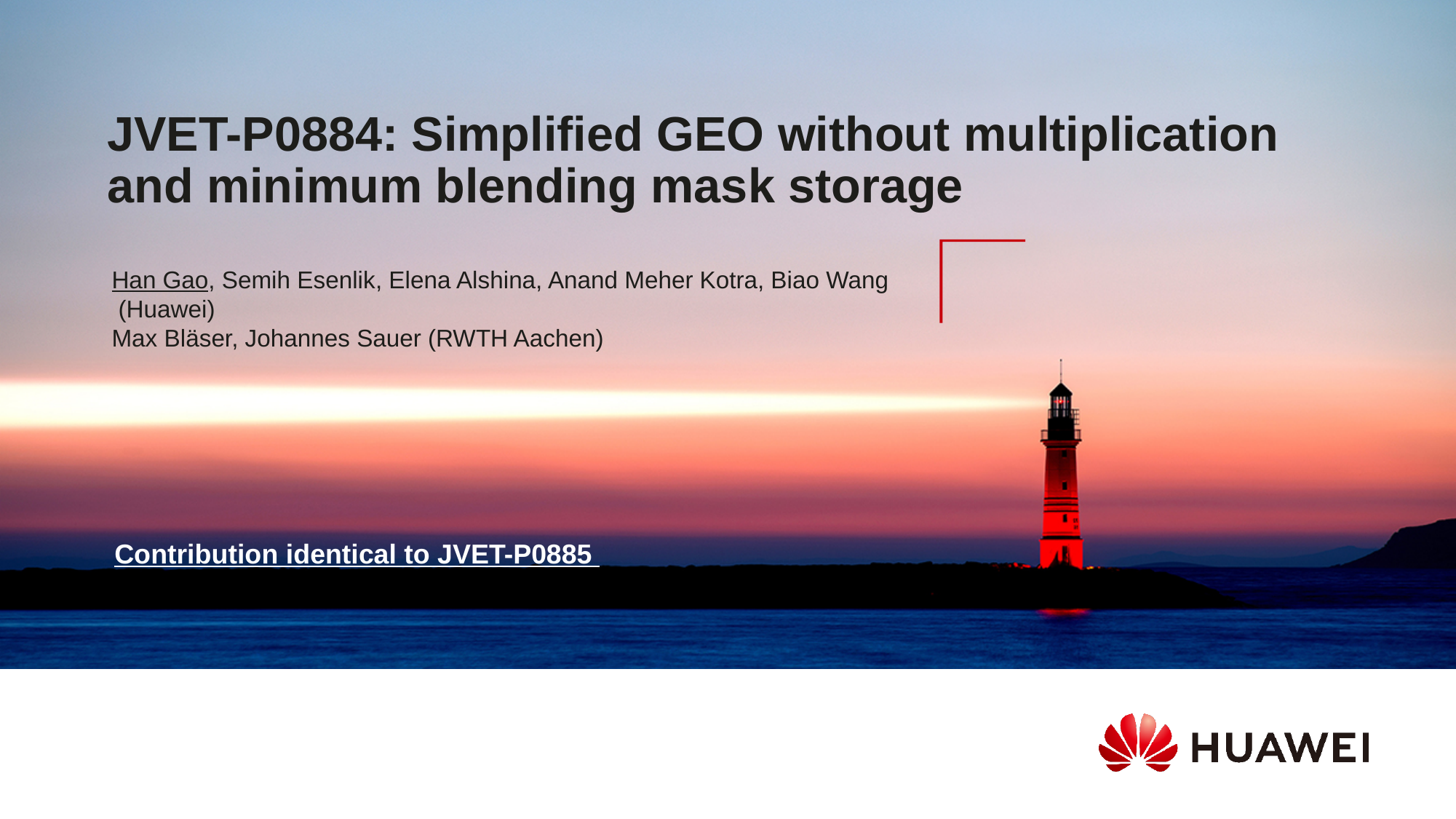

# JVET-P0884: Simplified GEO without multiplication and minimum blending mask storage
Han Gao, Semih Esenlik, Elena Alshina, Anand Meher Kotra, Biao Wang  (Huawei)
Max Bläser, Johannes Sauer (RWTH Aachen)

Contribution identical to JVET-P0885